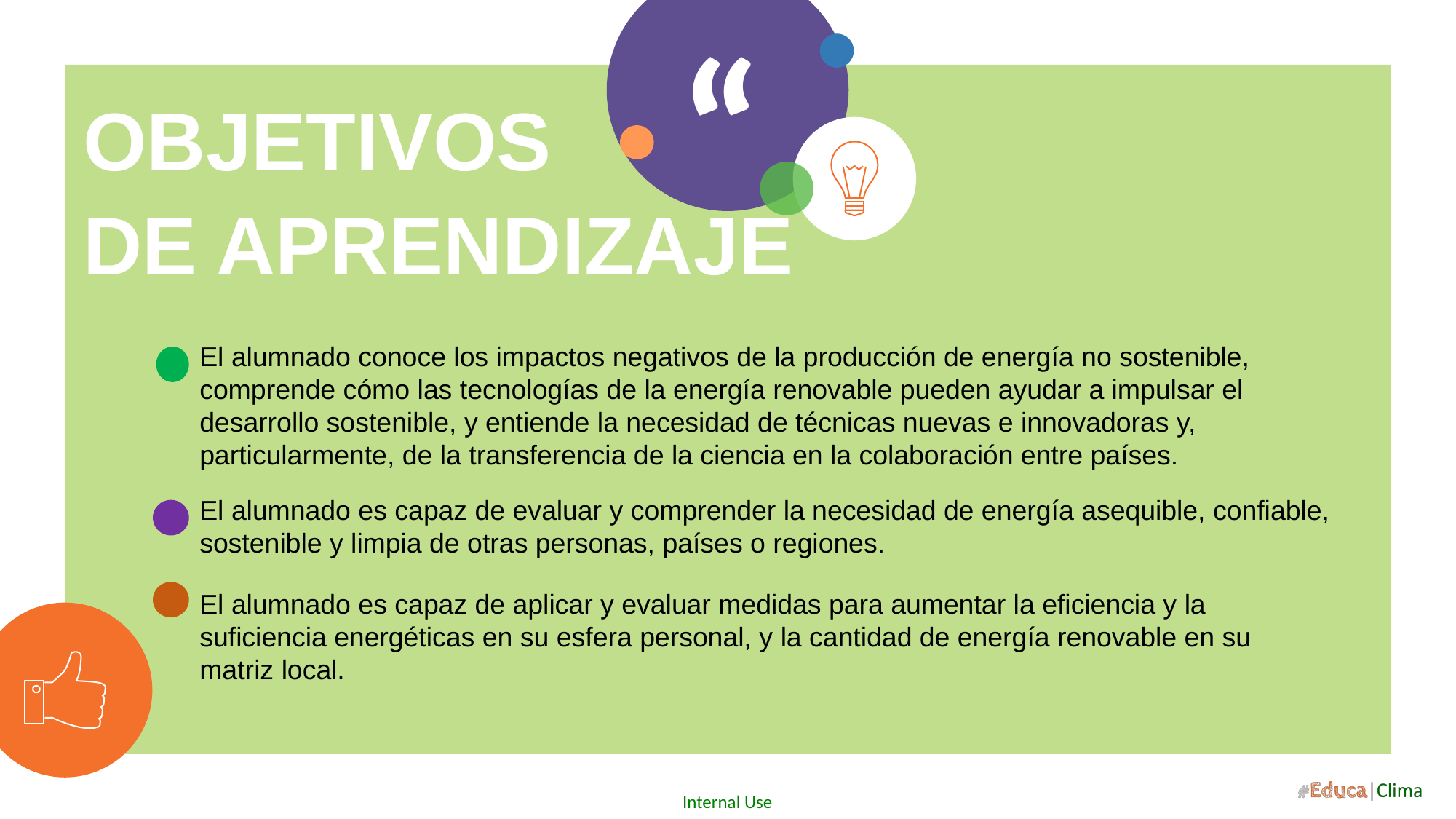

OBJETIVOS
DE APRENDIZAJE
El alumnado conoce los impactos negativos de la producción de energía no sostenible, comprende cómo las tecnologías de la energía renovable pueden ayudar a impulsar el desarrollo sostenible, y entiende la necesidad de técnicas nuevas e innovadoras y, particularmente, de la transferencia de la ciencia en la colaboración entre países.

El alumnado es capaz de evaluar y comprender la necesidad de energía asequible, confiable, sostenible y limpia de otras personas, países o regiones.

El alumnado es capaz de aplicar y evaluar medidas para aumentar la eficiencia y la
suficiencia energéticas en su esfera personal, y la cantidad de energía renovable en su matriz local.